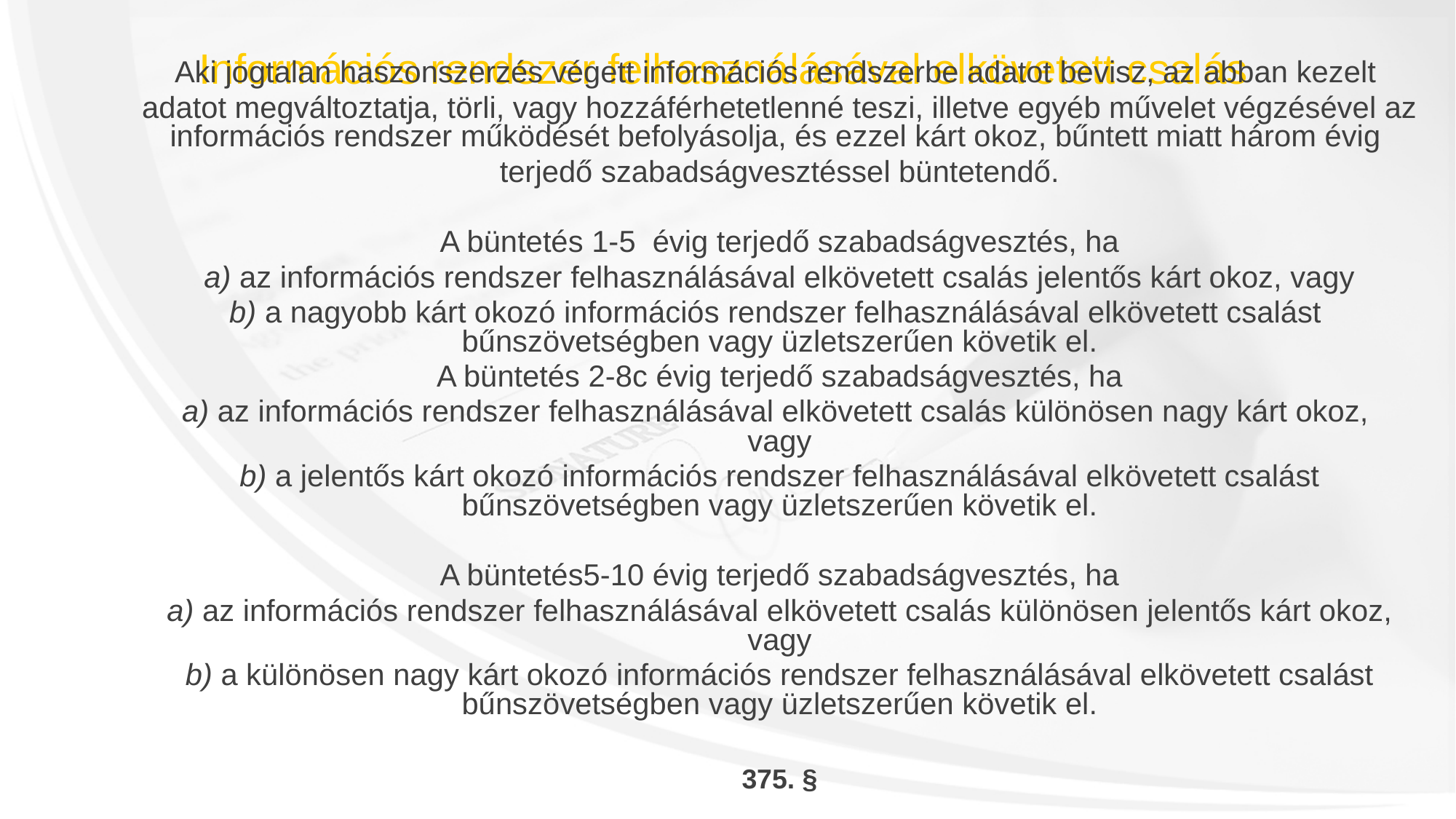

Információs rendszer felhasználásával elkövetett csalás
Aki jogtalan haszonszerzés végett információs rendszerbe adatot bevisz, az abban kezelt
adatot megváltoztatja, törli, vagy hozzáférhetetlenné teszi, illetve egyéb művelet végzésével az információs rendszer működését befolyásolja, és ezzel kárt okoz, bűntett miatt három évig
terjedő szabadságvesztéssel büntetendő.

A büntetés 1-5  évig terjedő szabadságvesztés, ha
a) az információs rendszer felhasználásával elkövetett csalás jelentős kárt okoz, vagy
b) a nagyobb kárt okozó információs rendszer felhasználásával elkövetett csalást
bűnszövetségben vagy üzletszerűen követik el.
A büntetés 2-8c évig terjedő szabadságvesztés, ha
a) az információs rendszer felhasználásával elkövetett csalás különösen nagy kárt okoz,
vagy
b) a jelentős kárt okozó információs rendszer felhasználásával elkövetett csalást bűnszövetségben vagy üzletszerűen követik el.

A büntetés5-10 évig terjedő szabadságvesztés, ha
a) az információs rendszer felhasználásával elkövetett csalás különösen jelentős kárt okoz, vagy
b) a különösen nagy kárt okozó információs rendszer felhasználásával elkövetett csalást bűnszövetségben vagy üzletszerűen követik el.

375. §